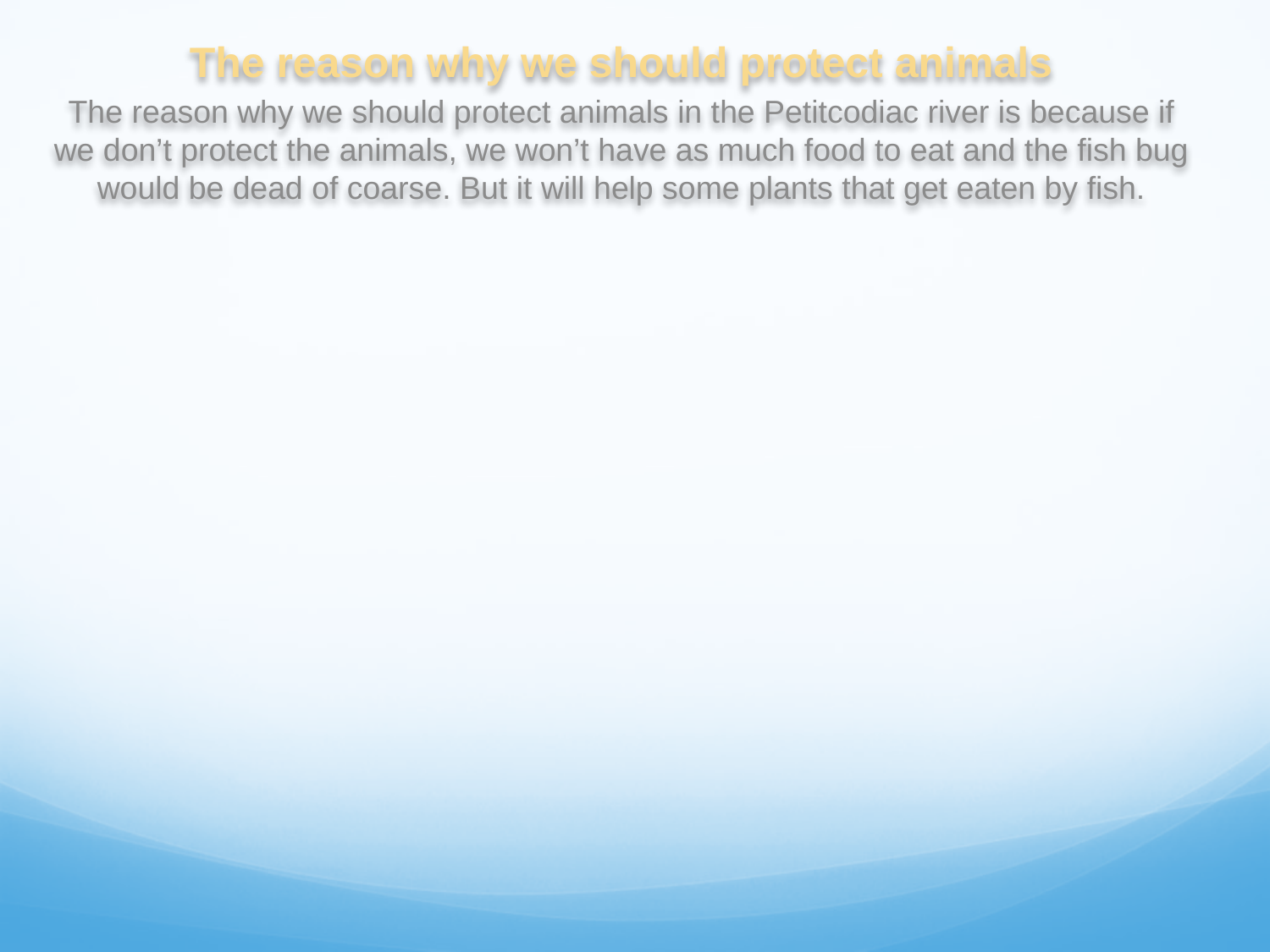

The reason why we should protect animals
The reason why we should protect animals in the Petitcodiac river is because if we don’t protect the animals, we won’t have as much food to eat and the fish bug would be dead of coarse. But it will help some plants that get eaten by fish.

#